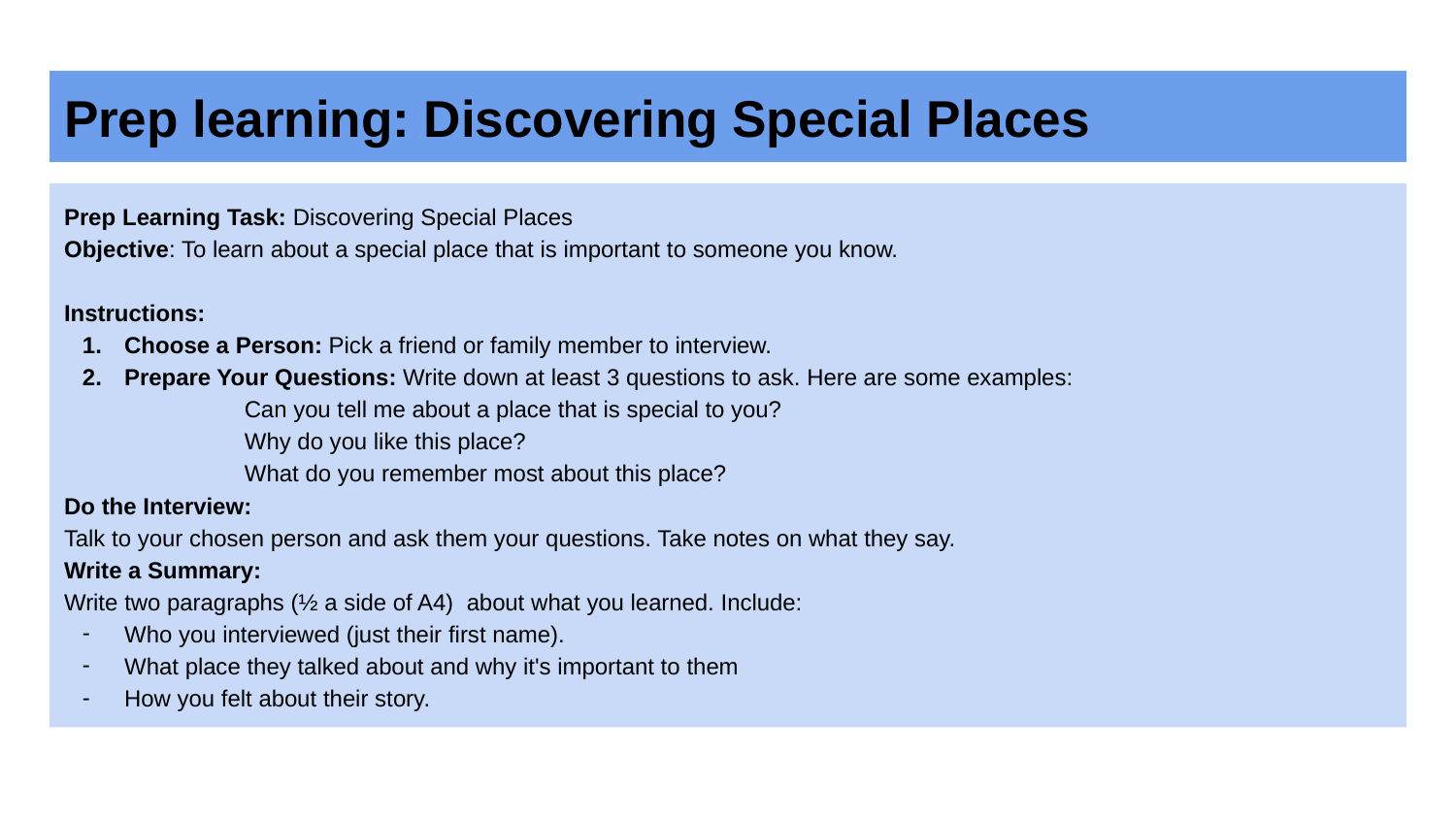

# Prep learning: Discovering Special Places
Prep Learning Task: Discovering Special Places
Objective: To learn about a special place that is important to someone you know.

Instructions:
Choose a Person: Pick a friend or family member to interview.
Prepare Your Questions: Write down at least 3 questions to ask. Here are some examples:
Can you tell me about a place that is special to you?
Why do you like this place?
What do you remember most about this place?
Do the Interview:
Talk to your chosen person and ask them your questions. Take notes on what they say.
Write a Summary:
Write two paragraphs (½ a side of A4)  about what you learned. Include:
Who you interviewed (just their first name).
What place they talked about and why it's important to them
How you felt about their story.